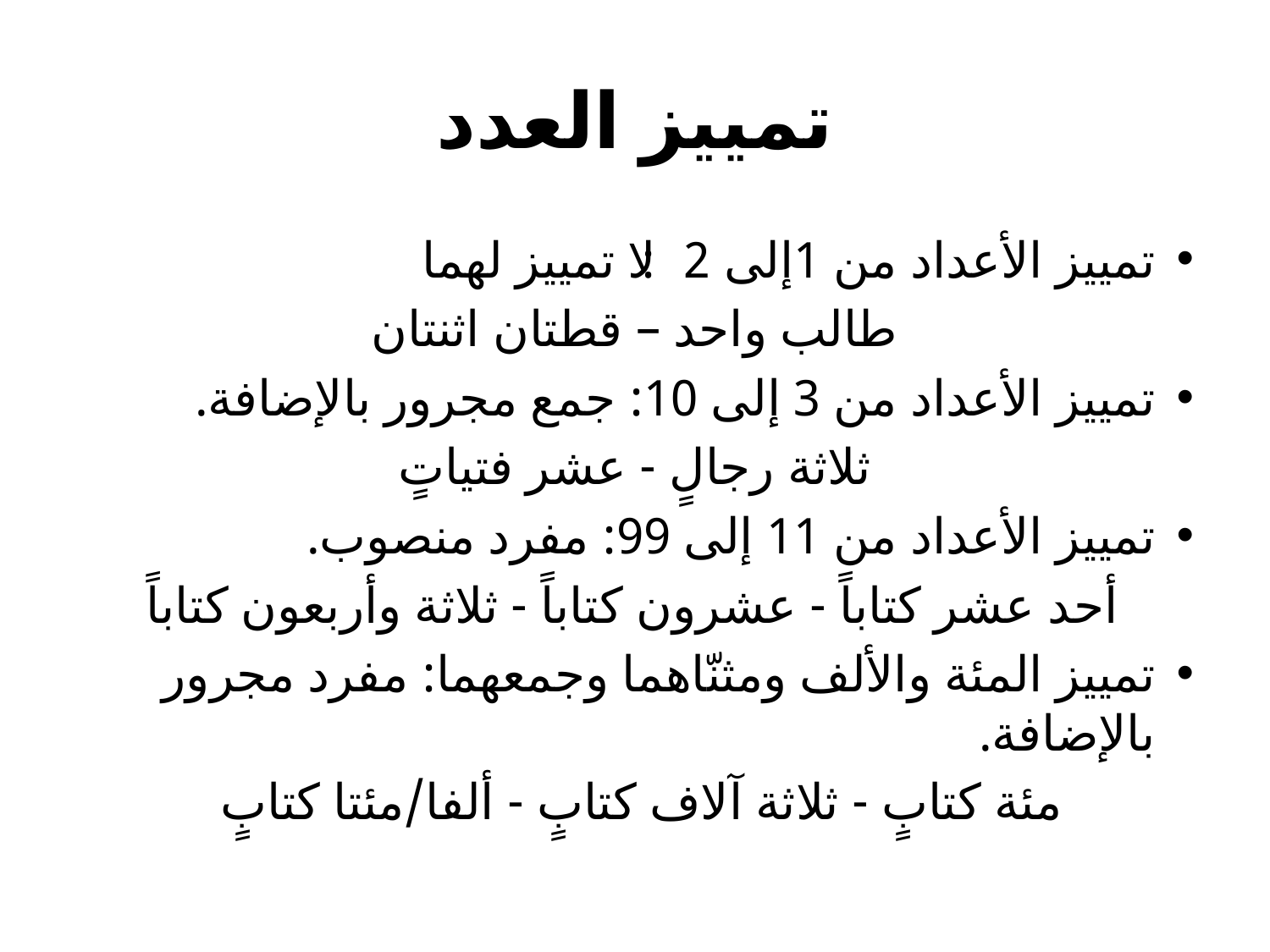

# تمييز العدد
تمييز الأعداد من 1إلى 2: لا تمييز لهما
طالب واحد – قطتان اثنتان
تمييز الأعداد من 3 إلى 10: جمع مجرور بالإضافة.
ثلاثة رجالٍ - عشر فتياتٍ
تمييز الأعداد من 11 إلى 99: مفرد منصوب.
أحد عشر كتاباً - عشرون كتاباً - ثلاثة وأربعون كتاباً
تمييز المئة والألف ومثنّاهما وجمعهما: مفرد مجرور بالإضافة.
مئة كتابٍ - ثلاثة آلاف كتابٍ - ألفا/مئتا كتابٍ